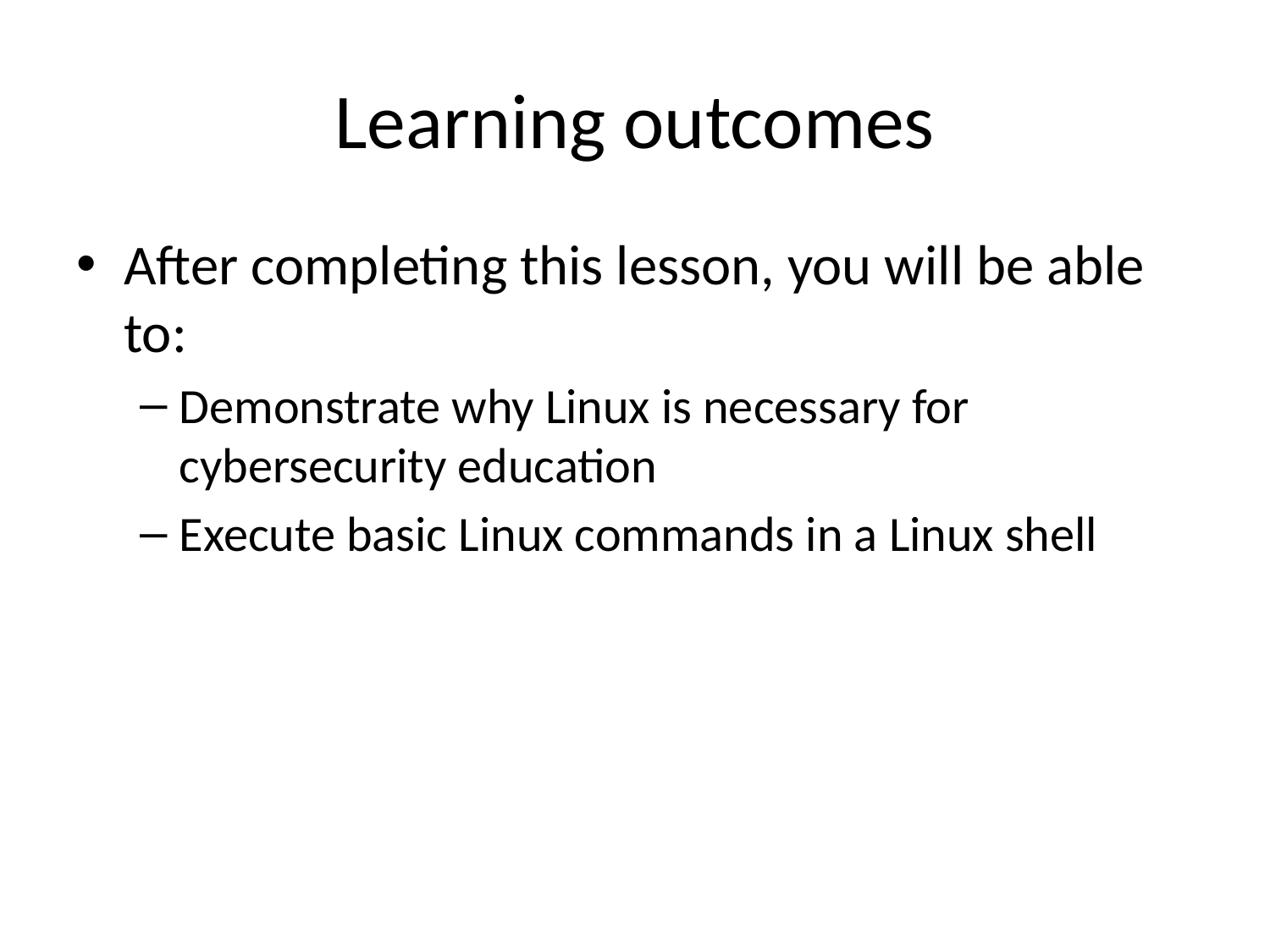

# Learning outcomes
After completing this lesson, you will be able to:
Demonstrate why Linux is necessary for cybersecurity education
Execute basic Linux commands in a Linux shell